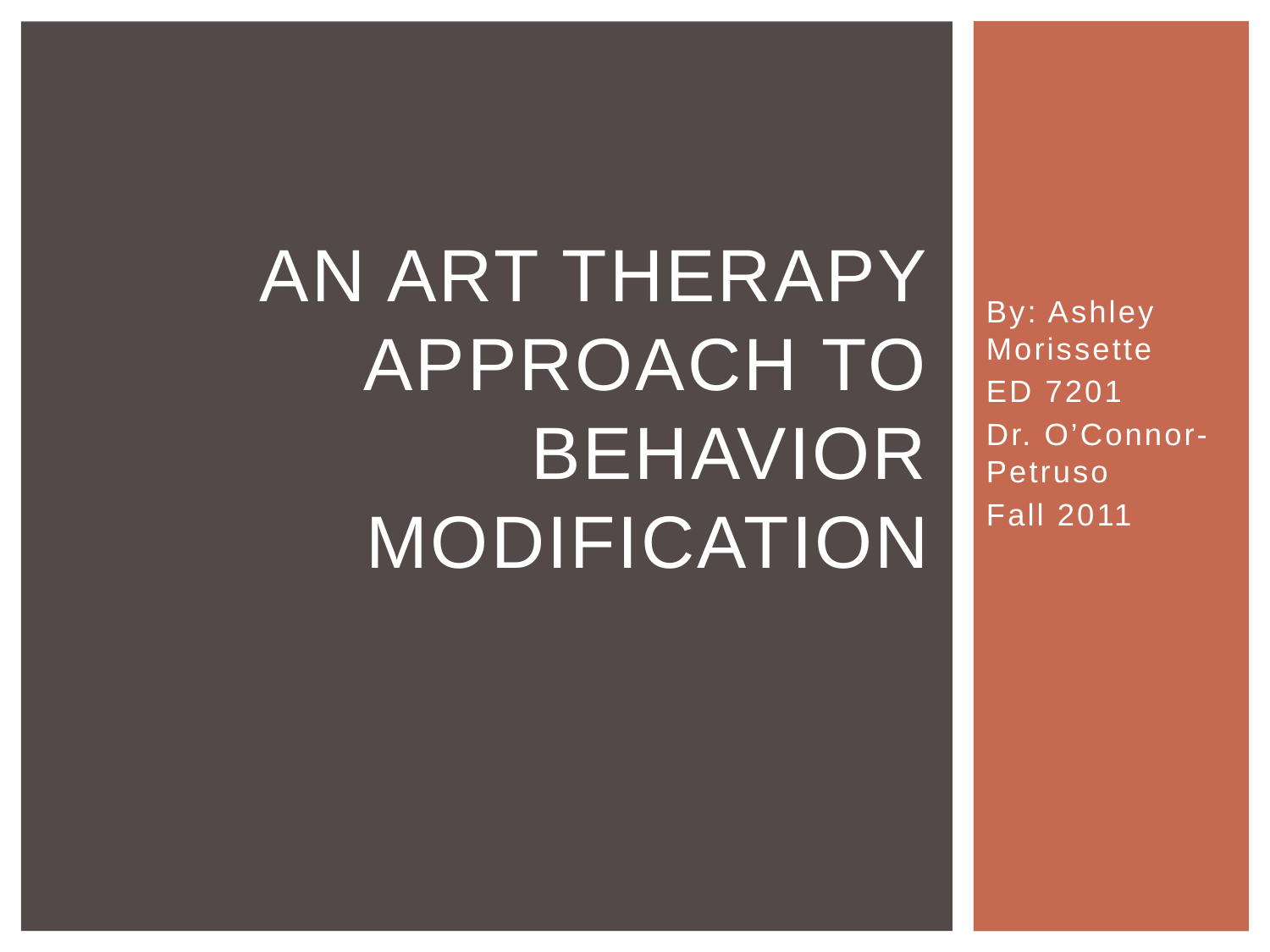

# An art therapy approach to behavior modification
By: Ashley Morissette
ED 7201
Dr. O’Connor-Petruso
Fall 2011